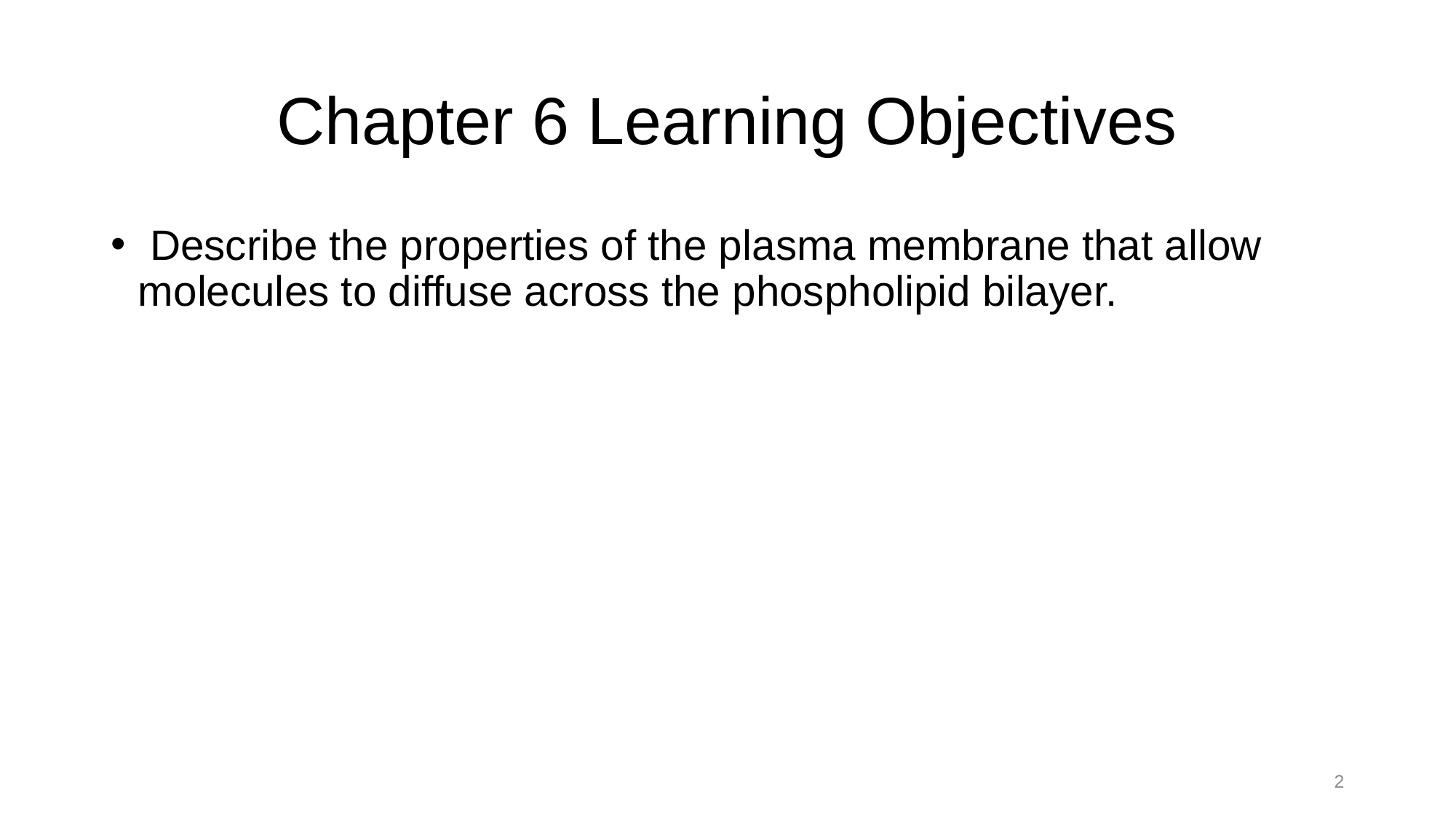

# Chapter 6 Learning Objectives
 Describe the properties of the plasma membrane that allow molecules to diffuse across the phospholipid bilayer.
2